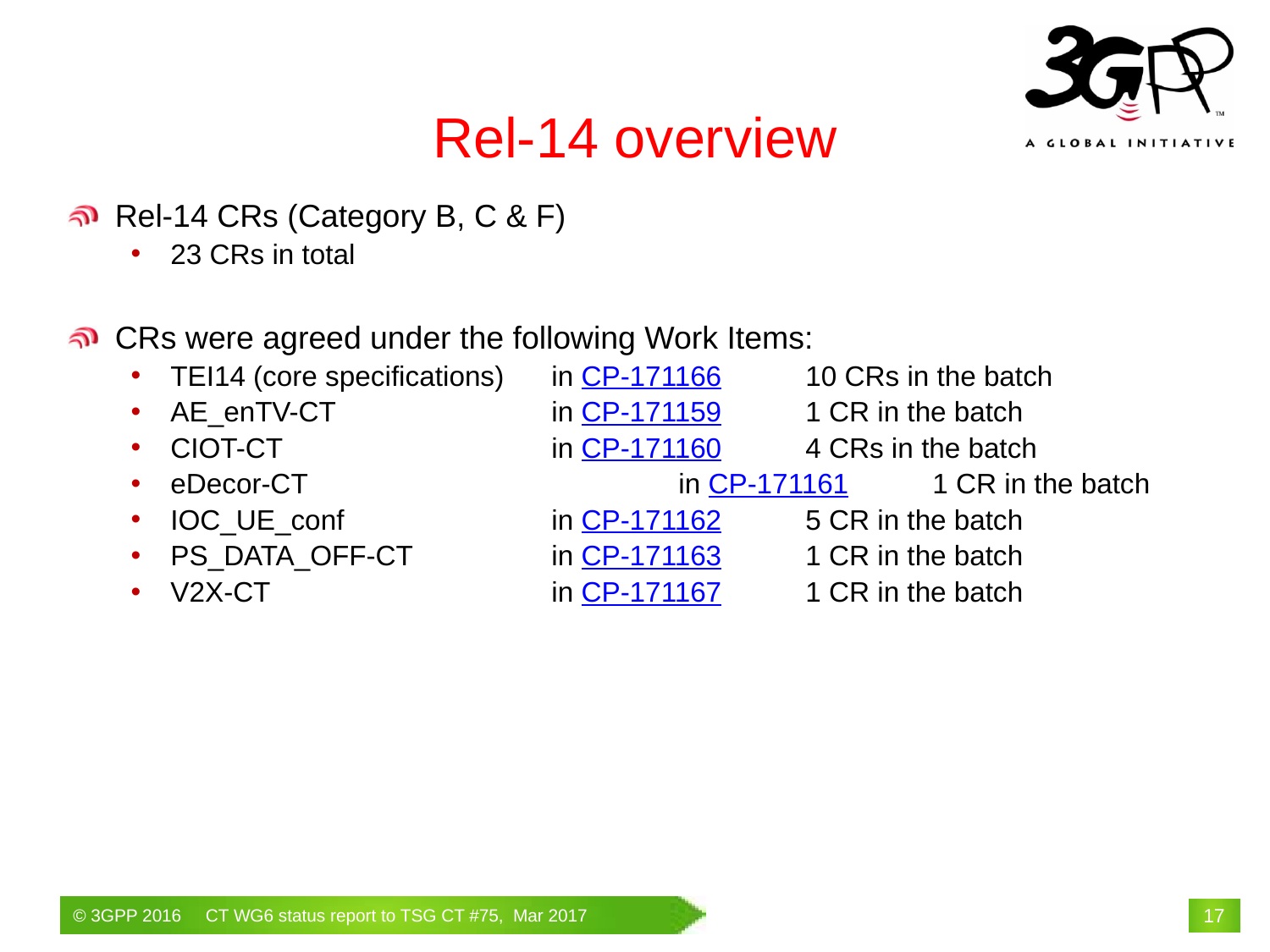

# Rel-14 overview
Rel-14 CRs (Category B, C & F)
23 CRs in total

CRs were agreed under the following Work Items:
TEI14 (core specifications)	in CP-171166	10 CRs in the batch
AE_enTV-CT		in CP-171159	1 CR in the batch
CIOT-CT			in CP-171160	4 CRs in the batch
eDecor-CT			in CP-171161	1 CR in the batch
IOC_UE_conf		in CP-171162	5 CR in the batch
PS_DATA_OFF-CT		in CP-171163	1 CR in the batch
V2X-CT			in CP-171167	1 CR in the batch